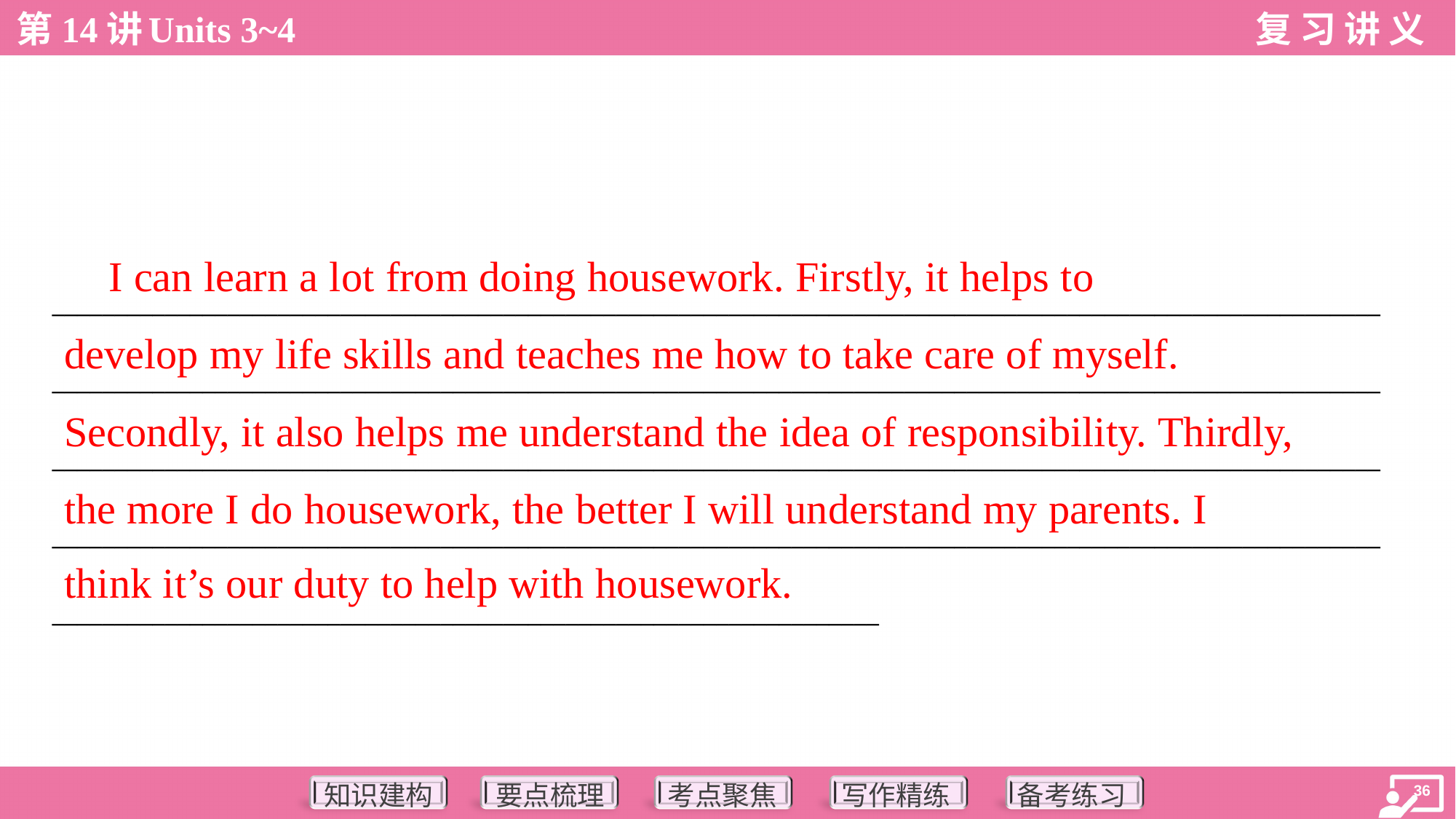

I can learn a lot from doing housework. Firstly, it helps to
develop my life skills and teaches me how to take care of myself.
Secondly, it also helps me understand the idea of responsibility. Thirdly,
the more I do housework, the better I will understand my parents. I
think it’s our duty to help with housework.
__________________________________________________________________________________________________________________________________________________________________________________________________________________________________________________________________________________________________________________________________________________________________________________________________________________________________________________________________________________________________________